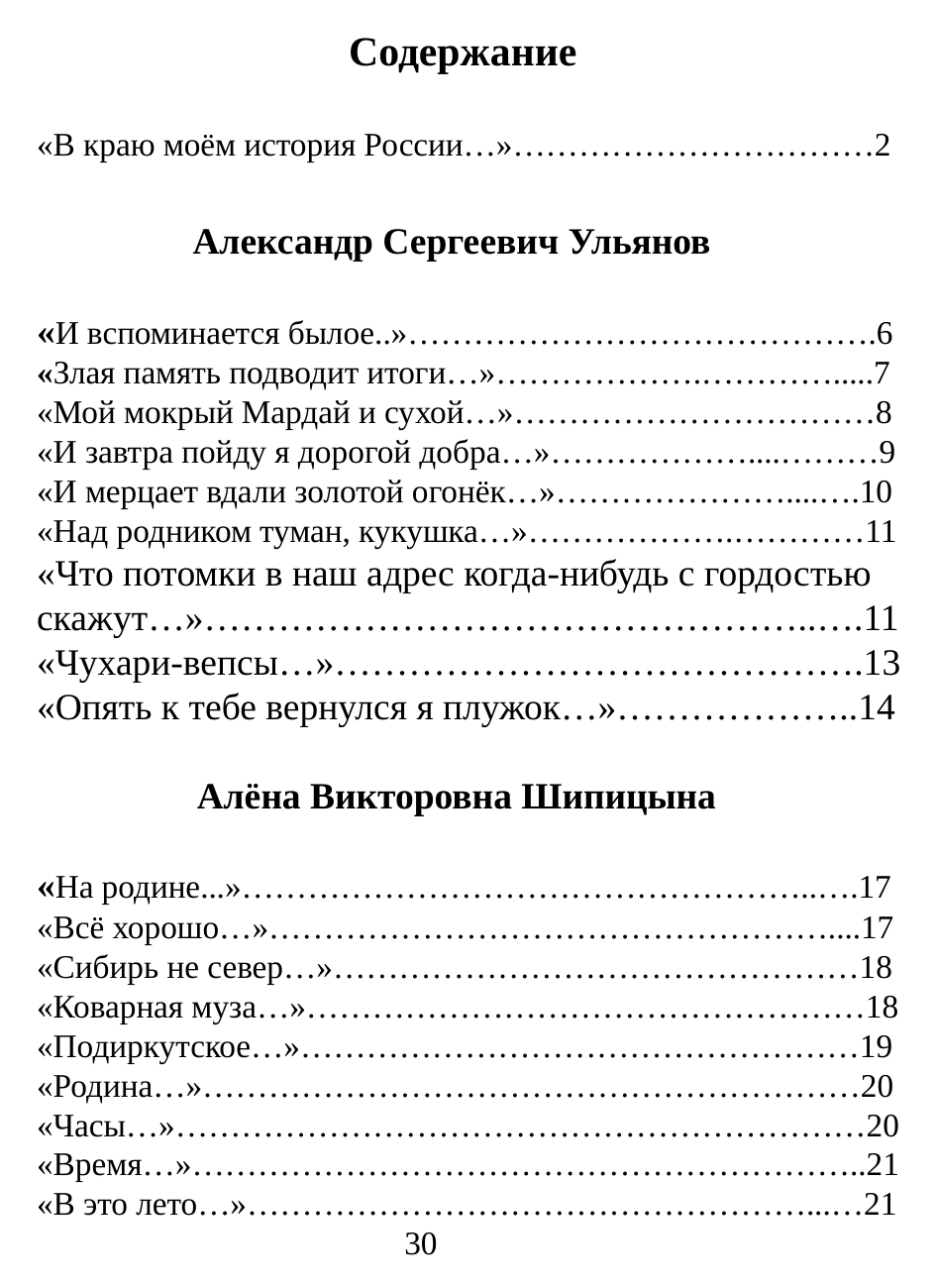

Содержание

«В краю моём история России…»……………………………2

               Александр Сергеевич Ульянов

«И вспоминается былое..»…………………………………….6
«Злая память подводит итоги…»……………….………….....7
«Мой мокрый Мардай и сухой…»……………………………8
«И завтра пойду я дорогой добра…»………………....………9
«И мерцает вдали золотой огонёк…»…………………....….10
«Над родником туман, кукушка…»……………….…………11
«Что потомки в наш адрес когда-нибудь с гордостью скажут…»…………………………………………..….11
«Чухари-вепсы…»…………………………………….13
«Опять к тебе вернулся я плужок…»………………..14

                 Алёна Викторовна Шипицына

«На родине...»……………………………………………..….17
«Всё хорошо…»……………………………………………....17
«Сибирь не север…»…………………………………………18
«Коварная муза…»……………………………………………18
«Подиркутское…»……………………………………………19
«Родина…»……………………………………………………20
«Часы…»………………………………………………………20
«Время…»……………………………………………………..21
«В это лето…»……………………………………………...…21
                                             30